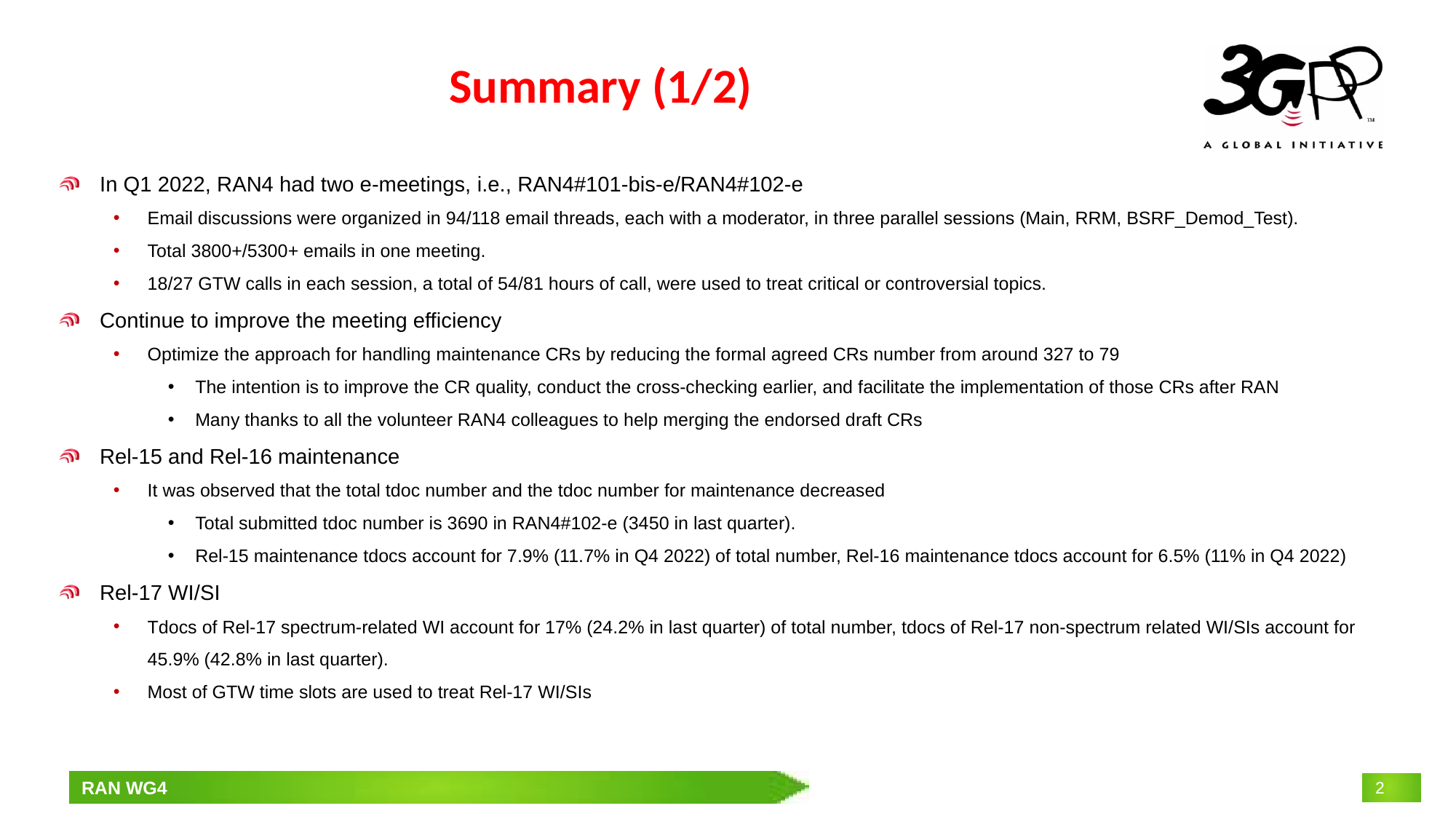

# Summary (1/2)
In Q1 2022, RAN4 had two e-meetings, i.e., RAN4#101-bis-e/RAN4#102-e
Email discussions were organized in 94/118 email threads, each with a moderator, in three parallel sessions (Main, RRM, BSRF_Demod_Test).
Total 3800+/5300+ emails in one meeting.
18/27 GTW calls in each session, a total of 54/81 hours of call, were used to treat critical or controversial topics.
Continue to improve the meeting efficiency
Optimize the approach for handling maintenance CRs by reducing the formal agreed CRs number from around 327 to 79
The intention is to improve the CR quality, conduct the cross-checking earlier, and facilitate the implementation of those CRs after RAN
Many thanks to all the volunteer RAN4 colleagues to help merging the endorsed draft CRs
Rel-15 and Rel-16 maintenance
It was observed that the total tdoc number and the tdoc number for maintenance decreased
Total submitted tdoc number is 3690 in RAN4#102-e (3450 in last quarter).
Rel-15 maintenance tdocs account for 7.9% (11.7% in Q4 2022) of total number, Rel-16 maintenance tdocs account for 6.5% (11% in Q4 2022)
Rel-17 WI/SI
Tdocs of Rel-17 spectrum-related WI account for 17% (24.2% in last quarter) of total number, tdocs of Rel-17 non-spectrum related WI/SIs account for 45.9% (42.8% in last quarter).
Most of GTW time slots are used to treat Rel-17 WI/SIs